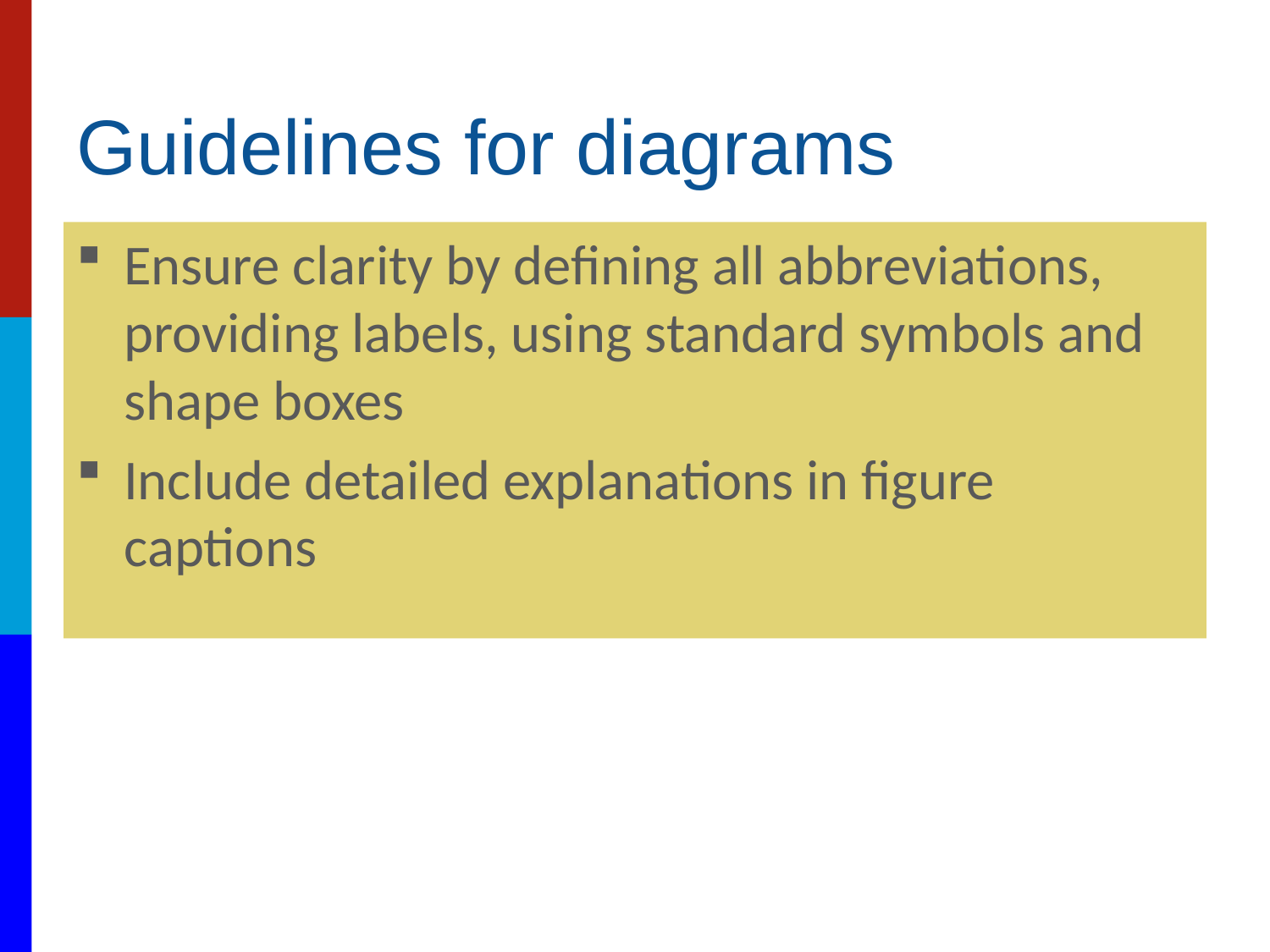

# Guidelines for diagrams
Ensure clarity by defining all abbreviations, providing labels, using standard symbols and shape boxes
Include detailed explanations in figure captions